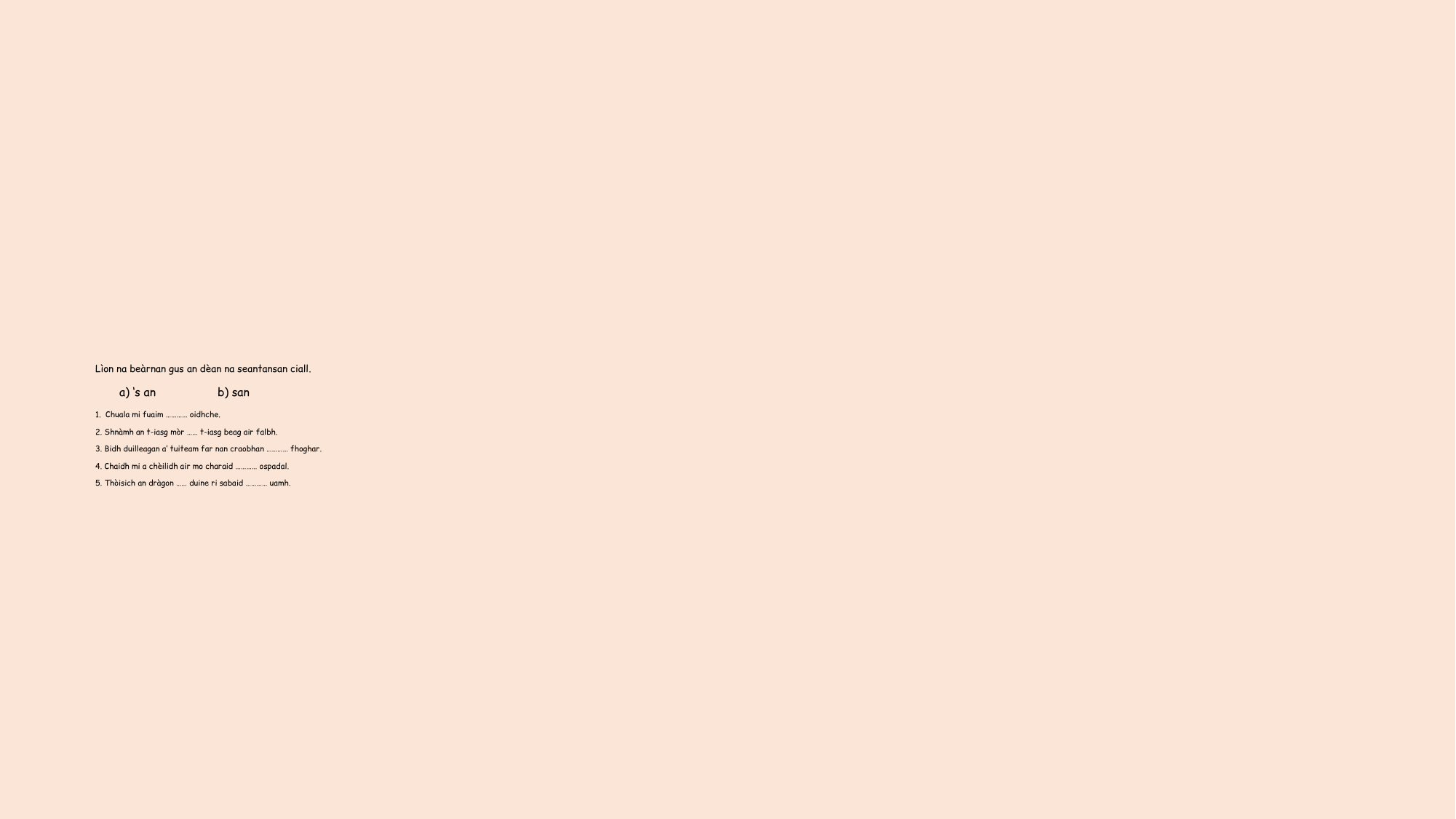

# Lìon na beàrnan gus an dèan na seantansan ciall. a) ‘s an                  b) san 1.  Chuala mi fuaim ………… oidhche. 2. Shnàmh an t-iasg mòr …… t-iasg beag air falbh. 3. Bidh duilleagan a’ tuiteam far nan craobhan ………… fhoghar. 4. Chaidh mi a chèilidh air mo charaid ………… ospadal. 5. Thòisich an dràgon …… duine ri sabaid ………… uamh.